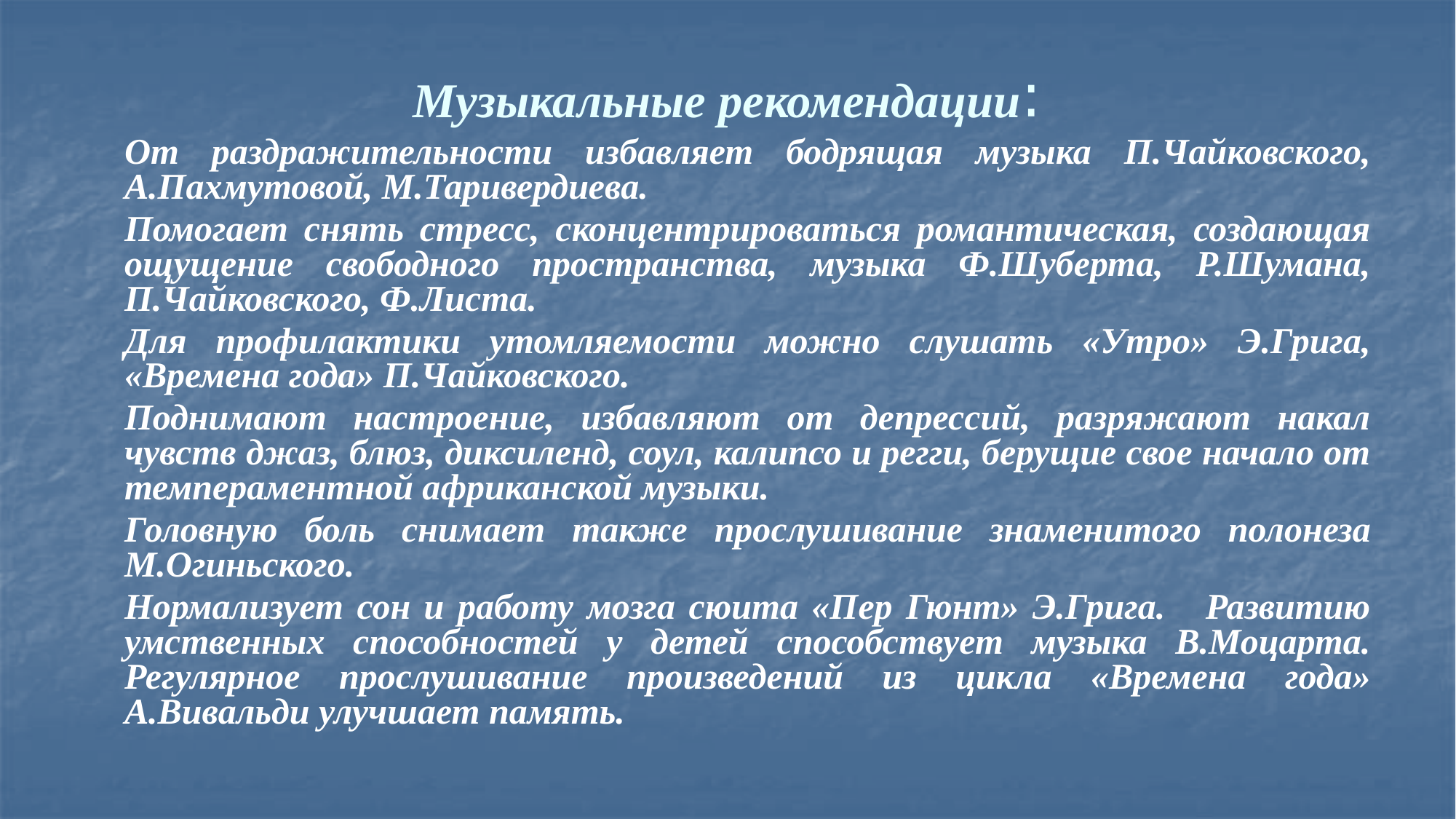

Музыкальные рекомендации:
	От раздражительности избавляет бодрящая музыка П.Чайковского, А.Пахмутовой, М.Таривердиева.
	Помогает снять стресс, сконцентрироваться романтическая, создающая ощущение свободного пространства, музыка Ф.Шуберта, Р.Шумана, П.Чайковского, Ф.Листа.
	Для профилактики утомляемости можно слушать «Утро» Э.Грига, «Времена года» П.Чайковского.
	Поднимают настроение, избавляют от депрессий, разряжают накал чувств джаз, блюз, диксиленд, соул, калипсо и регги, берущие свое начало от темпераментной африканской музыки.
	Головную боль снимает также прослушивание знаменитого полонеза М.Огиньского.
	Нормализует сон и работу мозга сюита «Пер Гюнт» Э.Грига.   Развитию умственных способностей у детей способствует музыка В.Моцарта. Регулярное прослушивание произведений из цикла «Времена года» А.Вивальди улучшает память.